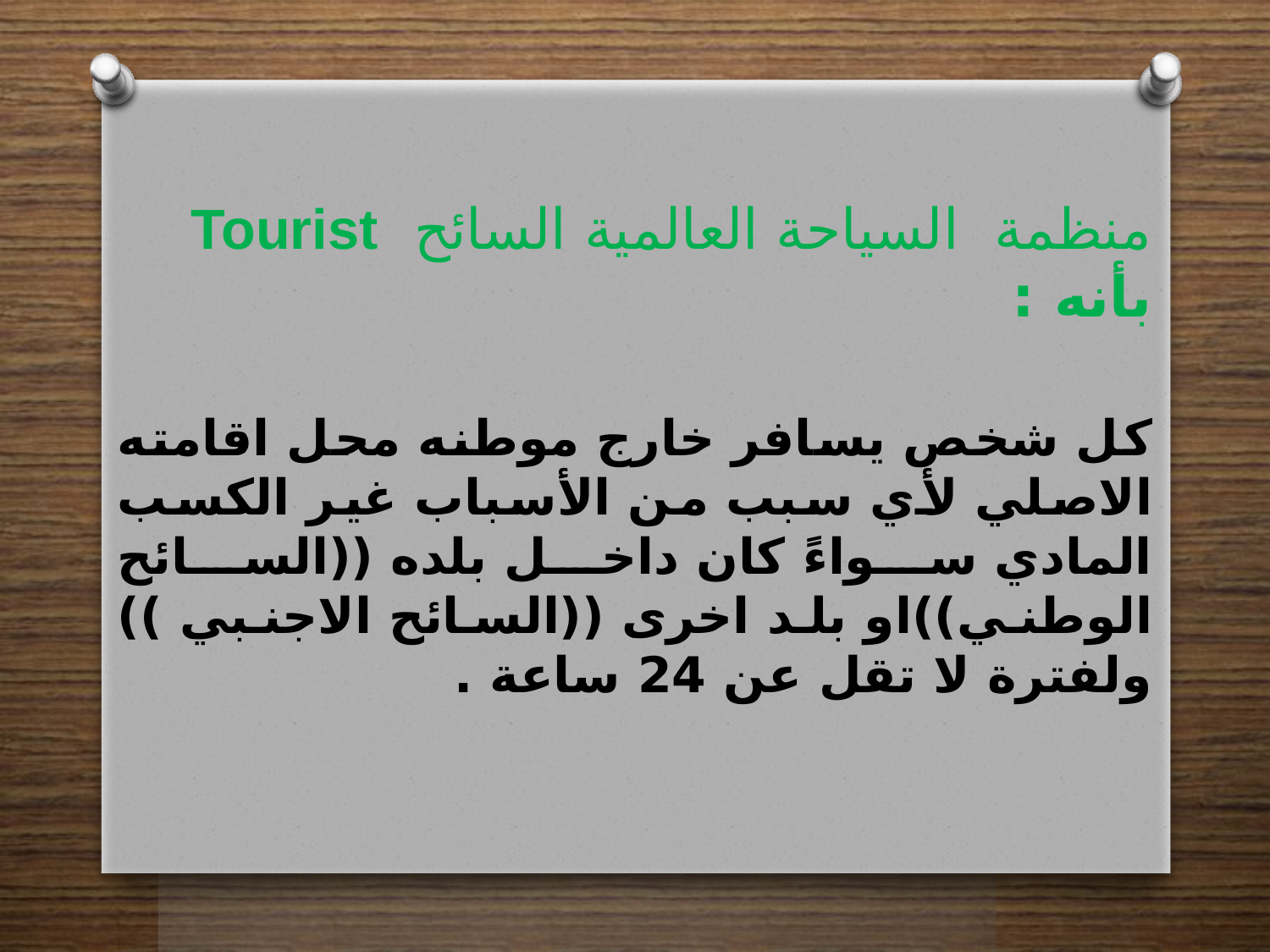

منظمة  السياحة العالمية السائح  Tourist بأنه :

كل شخص يسافر خارج موطنه محل اقامته الاصلي لأي سبب من الأسباب غير الكسب المادي سواءً كان داخل بلده ((السائح الوطني))او بلد اخرى ((السائح الاجنبي )) ولفترة لا تقل عن 24 ساعة .